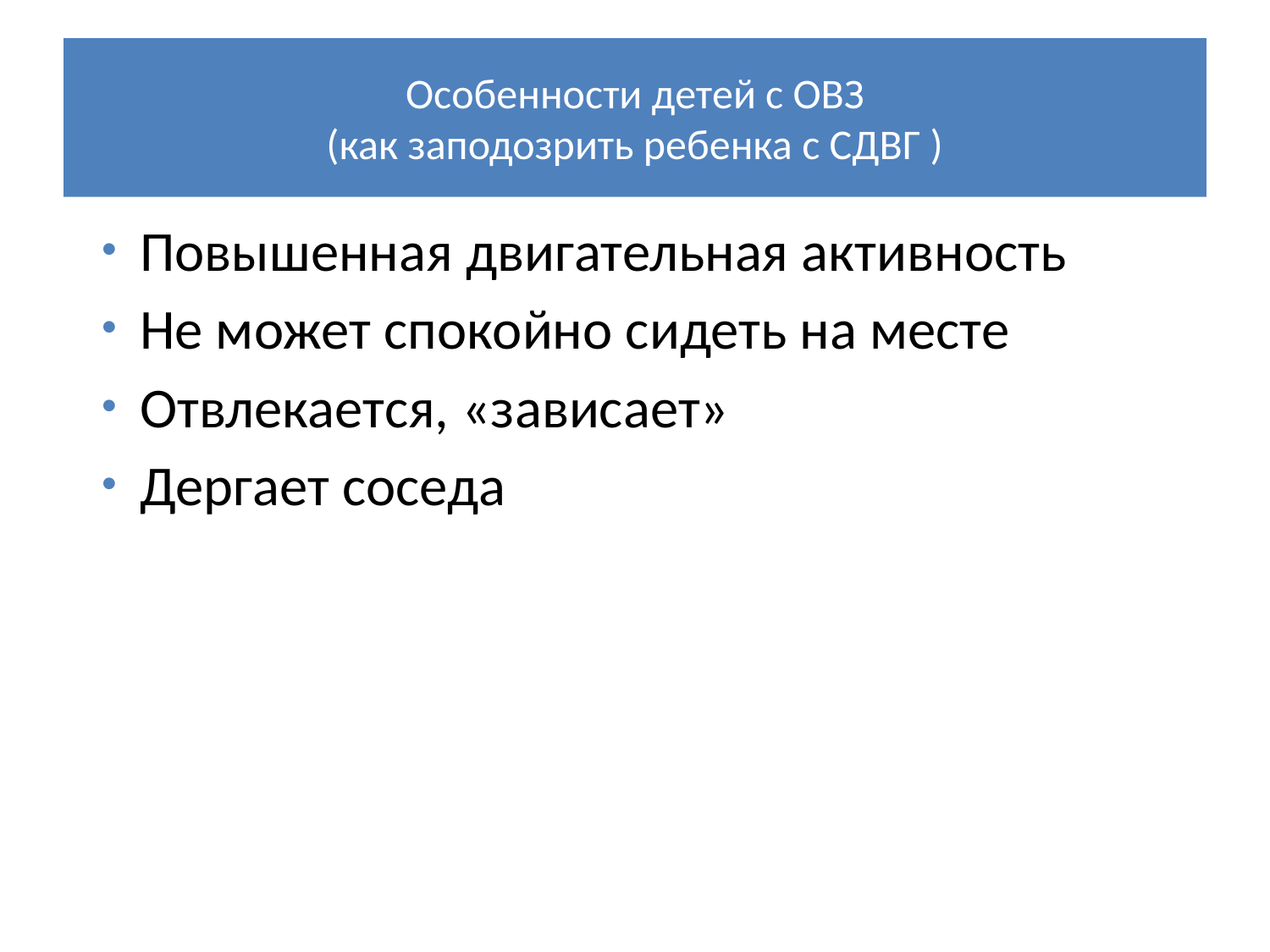

# Особенности детей с ОВЗ (как заподозрить ребенка с СДВГ )
Повышенная двигательная активность
Не может спокойно сидеть на месте
Отвлекается, «зависает»
Дергает соседа